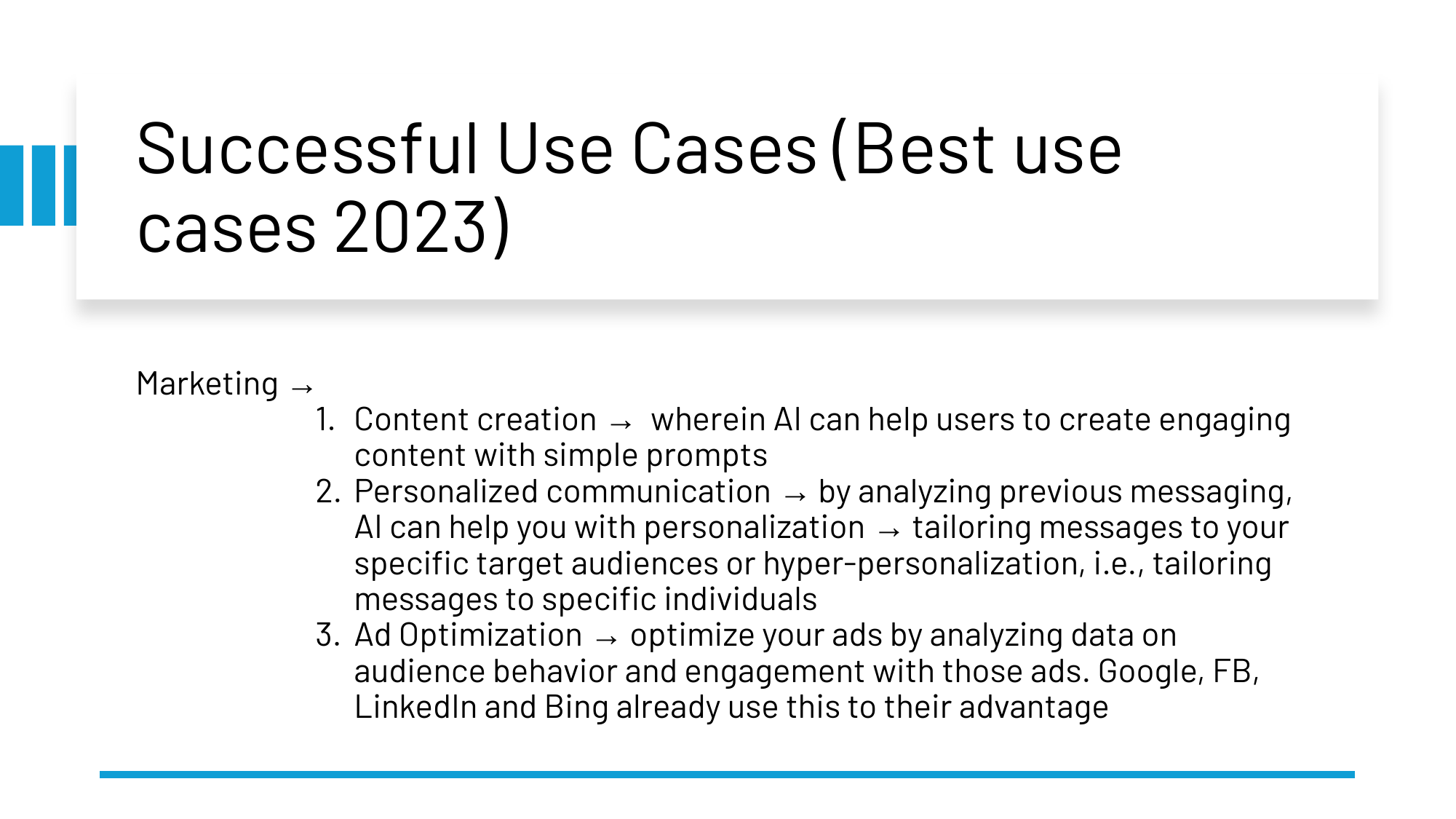

# Successful Use Cases (Best use cases 2023)

Marketing →
Content creation →  wherein AI can help users to create engaging content with simple prompts
Personalized communication → by analyzing previous messaging, AI can help you with personalization → tailoring messages to your specific target audiences or hyper-personalization, i.e., tailoring messages to specific individuals
Ad Optimization → optimize your ads by analyzing data on audience behavior and engagement with those ads. Google, FB, LinkedIn and Bing already use this to their advantage